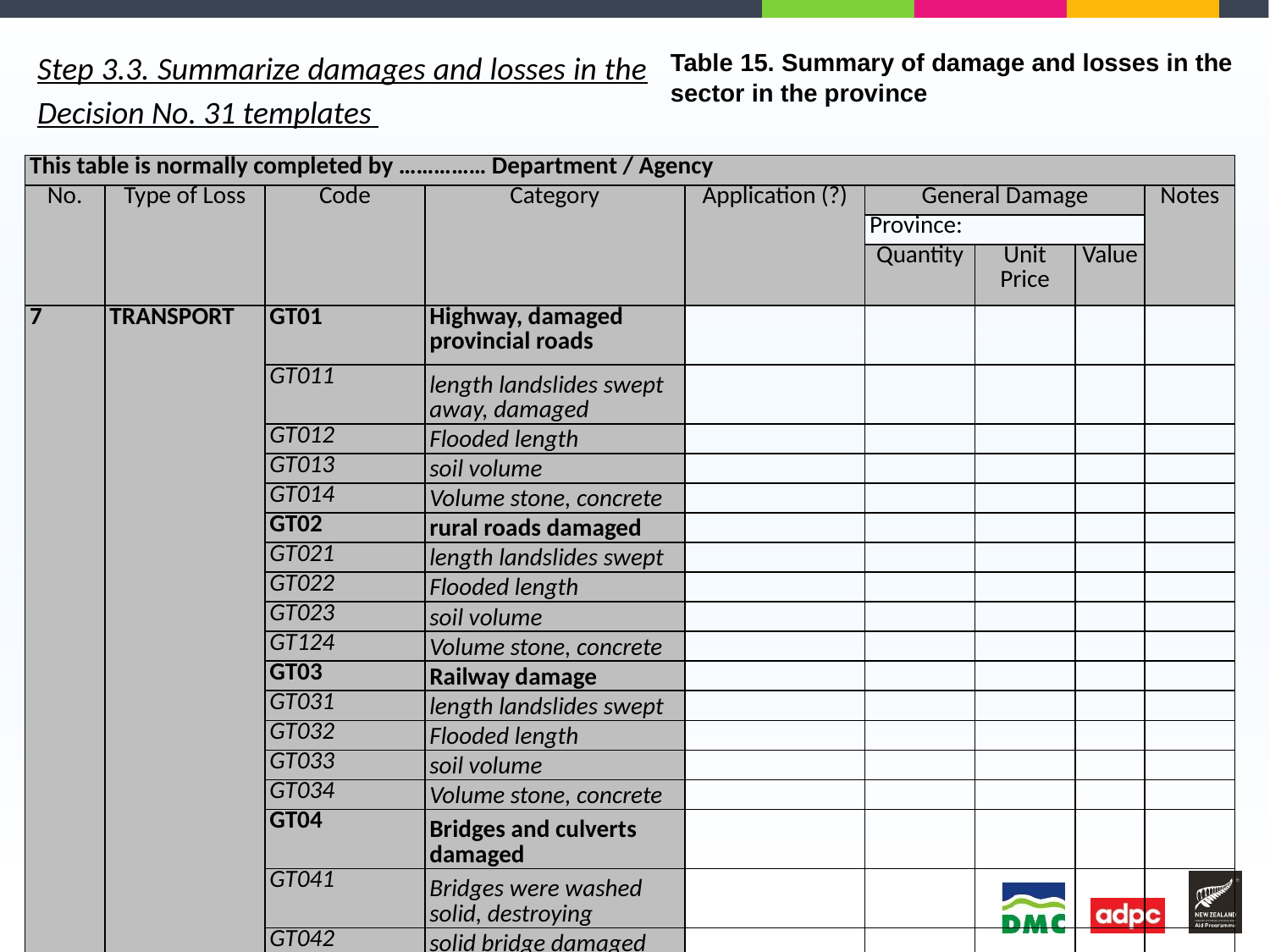

Step 3.3. Summarize damages and losses in the Decision No. 31 templates
Table 15. Summary of damage and losses in the sector in the province
| This table is normally completed by …………… Department / Agency |  |  |  |  |  |  |  |  |
| --- | --- | --- | --- | --- | --- | --- | --- | --- |
| No. | Type of Loss | Code | Category | Application (?) | General Damage |  |  | Notes |
|  |  |  |  |  | Province: |  |  |  |
|  |  |  |  |  | Quantity | Unit Price | Value |  |
| 7 | TRANSPORT | GT01 | Highway, damaged provincial roads |  |  |  |  |  |
|  |  | GT011 | length landslides swept away, damaged |  |  |  |  |  |
|  |  | GT012 | Flooded length |  |  |  |  |  |
|  |  | GT013 | soil volume |  |  |  |  |  |
|  |  | GT014 | Volume stone, concrete |  |  |  |  |  |
|  |  | GT02 | rural roads damaged |  |  |  |  |  |
|  |  | GT021 | length landslides swept |  |  |  |  |  |
|  |  | GT022 | Flooded length |  |  |  |  |  |
|  |  | GT023 | soil volume |  |  |  |  |  |
|  |  | GT124 | Volume stone, concrete |  |  |  |  |  |
|  |  | GT03 | Railway damage |  |  |  |  |  |
|  |  | GT031 | length landslides swept |  |  |  |  |  |
|  |  | GT032 | Flooded length |  |  |  |  |  |
|  |  | GT033 | soil volume |  |  |  |  |  |
|  |  | GT034 | Volume stone, concrete |  |  |  |  |  |
|  |  | GT04 | Bridges and culverts damaged |  |  |  |  |  |
|  |  | GT041 | Bridges were washed solid, destroying |  |  |  |  |  |
|  |  | GT042 | solid bridge damaged |  |  |  |  |  |
|  |  | GT043 | temporary bridge (wooden boards) were washed, |  |  |  |  |  |
|  |  | GT044 | temporary bridge (wooden plank) damaged |  |  |  |  |  |
|  |  | GT045, | Underground drifting solidly damage |  |  |  |  |  |
|  |  | GT05 | The other vehicle damage |  |  |  |  |  |
|  |  | GT051 | Ferries, canoes, water transport ship sank |  |  |  |  |  |
|  |  | GT052 | ferries, speed boats, ships and shipping damaged |  |  |  |  |  |
|  |  | GT053 | Cars, specialized vehicles damaged |  |  |  |  |  |
|  |  | GT054 | boats, boats for transportation damage |  |  |  |  |  |
|  |  | GT06 | The flooded road congestion |  |  |  |  |  |
|  |  | GT07 | Wharf damaged |  |  |  |  |  |
|  |  | GT08 | Airport damaged |  |  |  |  |  |
|  |  | GT09 | The other damage (\*) |  |  |  |  |  |
| TOTAL |  |  |  |  |  |  |  |  |